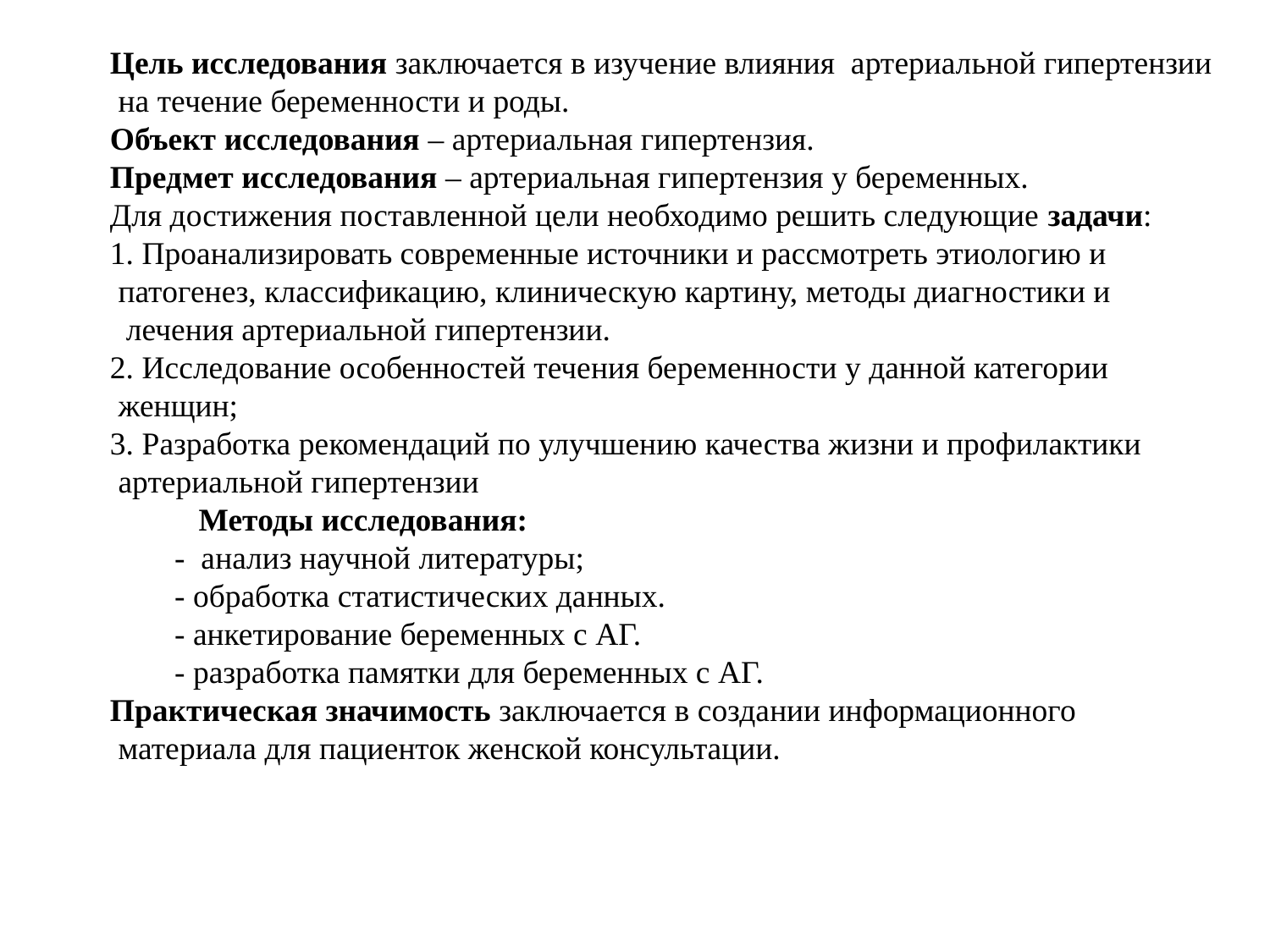

Цель исследования заключается в изучение влияния  артериальной гипертензии
 на течение беременности и роды.
Объект исследования – артериальная гипертензия.
Предмет исследования – артериальная гипертензия у беременных.
Для достижения поставленной цели необходимо решить следующие задачи:
1. Проанализировать современные источники и рассмотреть этиологию и
 патогенез, классификацию, клиническую картину, методы диагностики и
  лечения артериальной гипертензии.
2. Исследование особенностей течения беременности у данной категории
 женщин;
3. Разработка рекомендаций по улучшению качества жизни и профилактики
 артериальной гипертензии
           Методы исследования:
        -  анализ научной литературы;
        - обработка статистических данных.
        - анкетирование беременных с АГ.
        - разработка памятки для беременных с АГ.
Практическая значимость заключается в создании информационного
 материала для пациенток женской консультации.